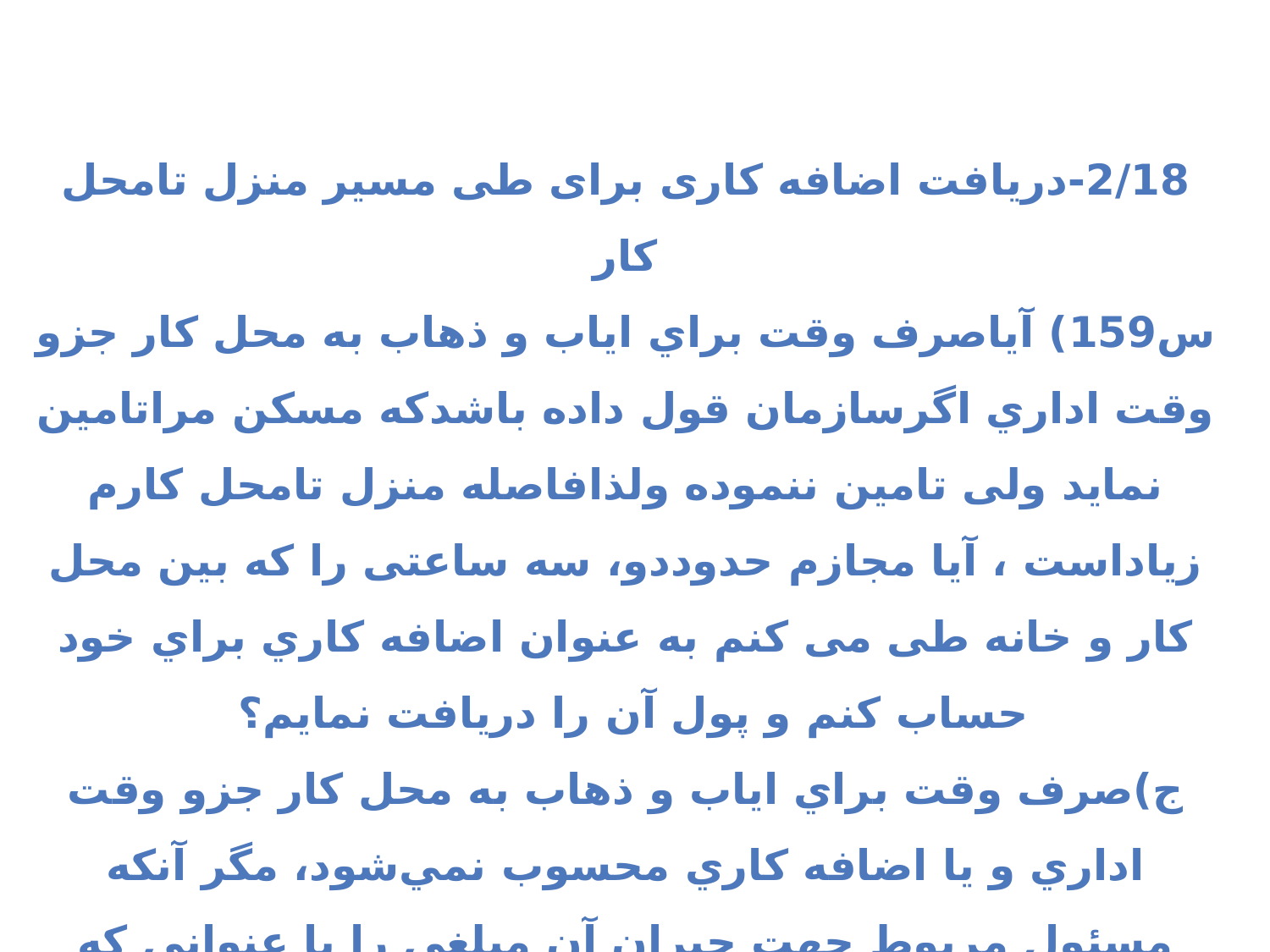

2/18-دریافت اضافه کاری برای طی مسیر منزل تامحل کار
س159) آیاصرف وقت براي اياب و ذهاب به محل كار جزو وقت اداري اگرسازمان قول داده باشدکه مسکن مراتامین نماید ولی تامین ننموده ولذافاصله منزل تامحل کارم زیاداست ، آیا مجازم حدوددو، سه ساعتی را كه بين محل كار و خانه طی می کنم به عنوان اضافه كاري براي خود حساب كنم و پول آن را دريافت نمایم؟
ج)صرف وقت براي اياب و ذهاب به محل كار جزو وقت اداري و يا اضافه كاري محسوب نمي‌شود، مگر آنكه مسئول مربوط جهت جبران آن مبلغي را با عنواني كه قانوناً مجاز باشد براي او در نظر بگيرد.